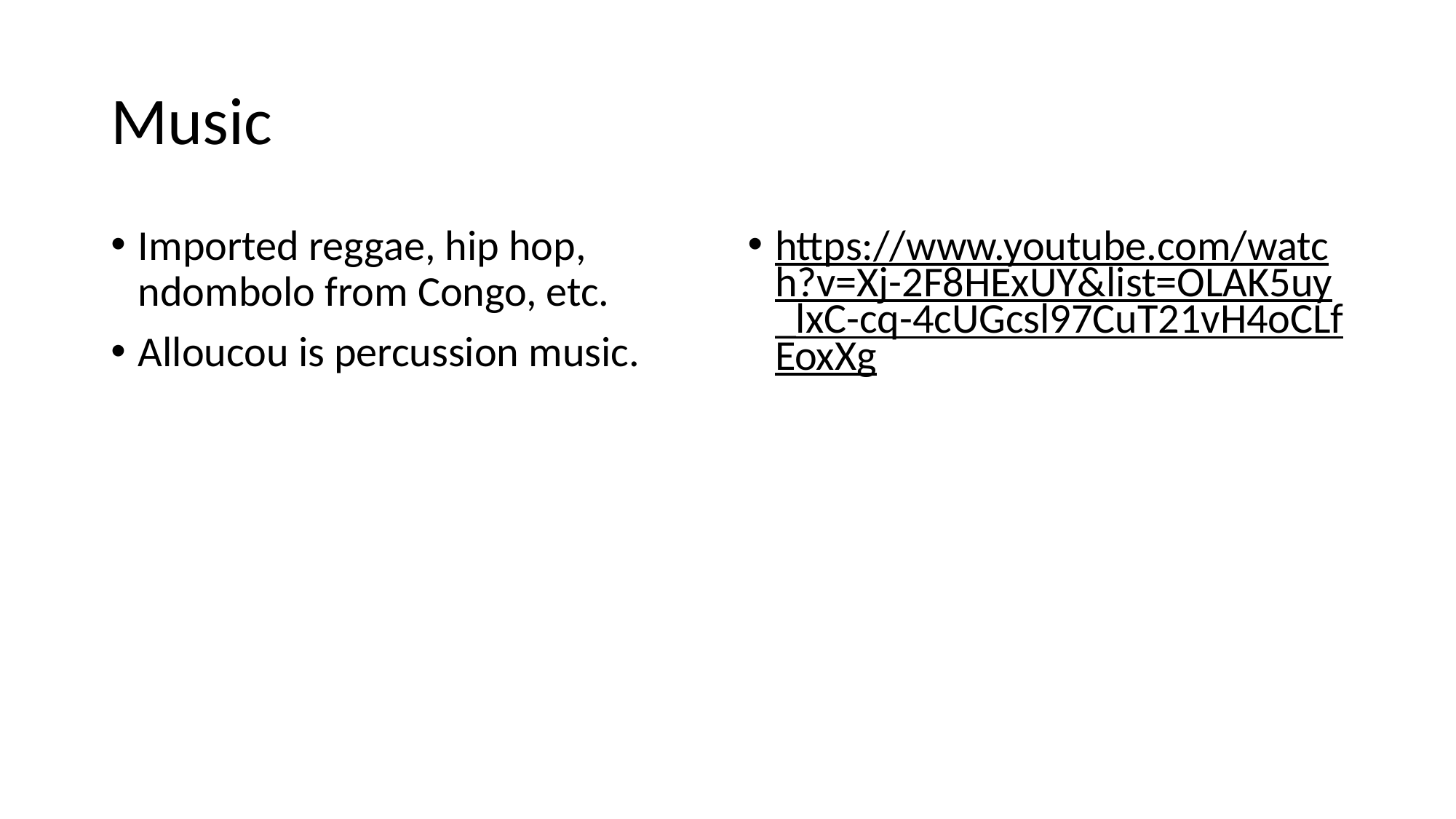

# Music
Imported reggae, hip hop, ndombolo from Congo, etc.
Alloucou is percussion music.
https://www.youtube.com/watch?v=Xj-2F8HExUY&list=OLAK5uy_lxC-cq-4cUGcsl97CuT21vH4oCLfEoxXg